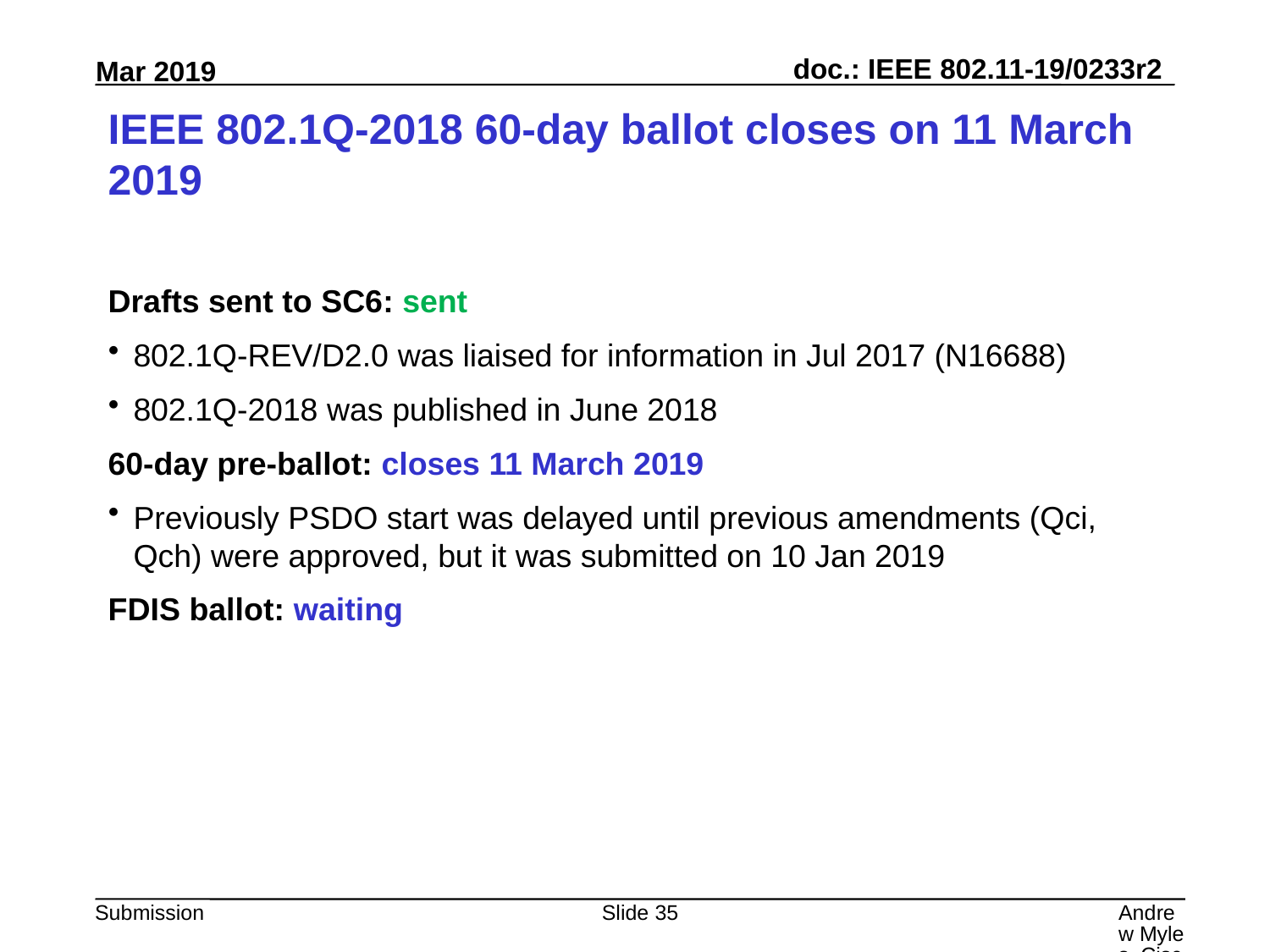

# IEEE 802.1Q-2018 60-day ballot closes on 11 March 2019
Drafts sent to SC6: sent
802.1Q-REV/D2.0 was liaised for information in Jul 2017 (N16688)
802.1Q-2018 was published in June 2018
60-day pre-ballot: closes 11 March 2019
Previously PSDO start was delayed until previous amendments (Qci, Qch) were approved, but it was submitted on 10 Jan 2019
FDIS ballot: waiting
Slide 35
Andrew Myles, Cisco